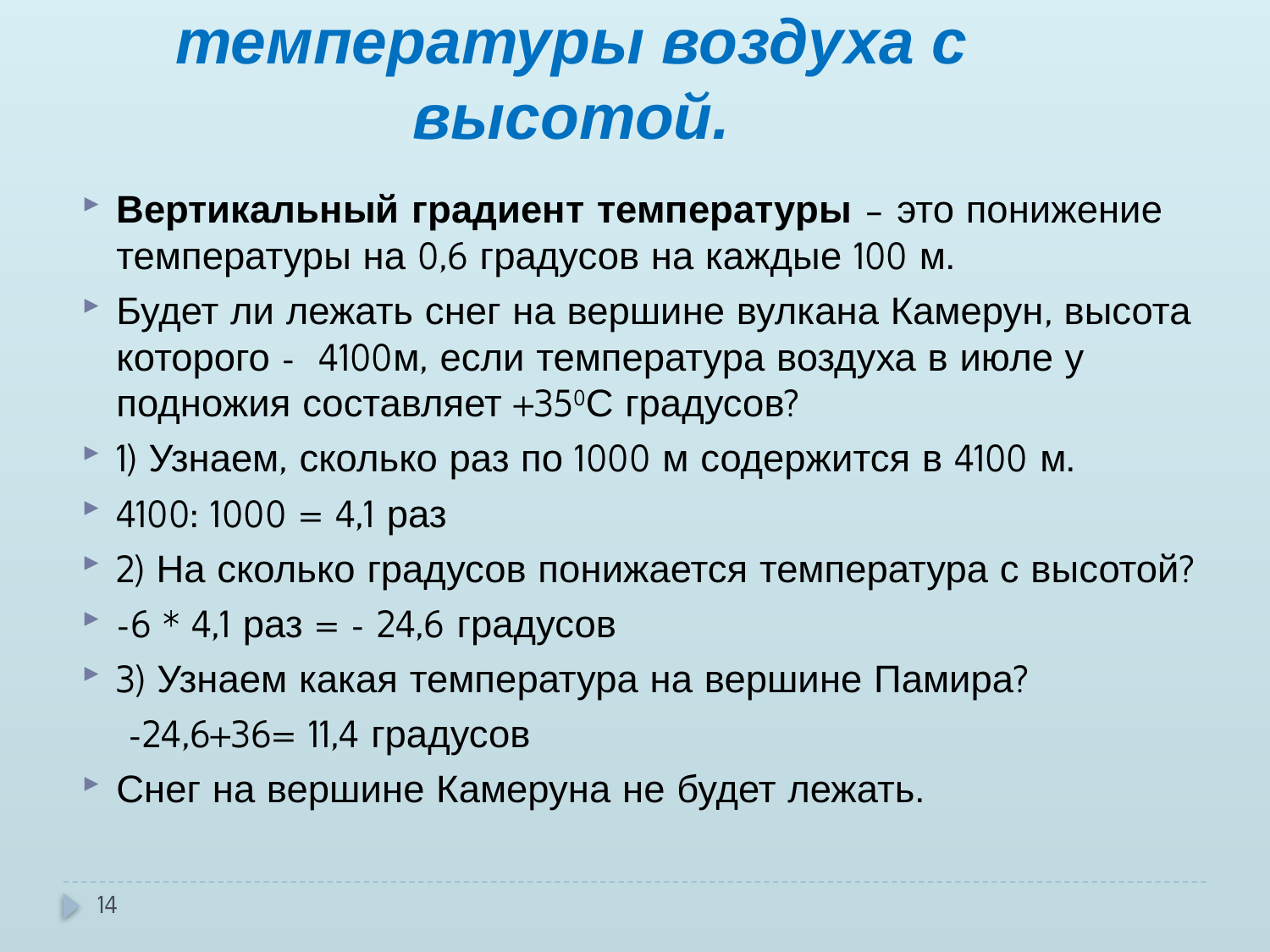

Решение задач на изменение температуры воздуха с высотой.
Вертикальный градиент температуры – это понижение температуры на 0,6 градусов на каждые 100 м.
Будет ли лежать снег на вершине вулкана Камерун, высота которого -  4100м, если температура воздуха в июле у подножия составляет +350С градусов?
1) Узнаем, сколько раз по 1000 м содержится в 4100 м.
4100: 1000 = 4,1 раз
2) На сколько градусов понижается температура с высотой?
-6 * 4,1 раз = - 24,6 градусов
3) Узнаем какая температура на вершине Памира?
    -24,6+36= 11,4 градусов
Снег на вершине Камеруна не будет лежать.

14